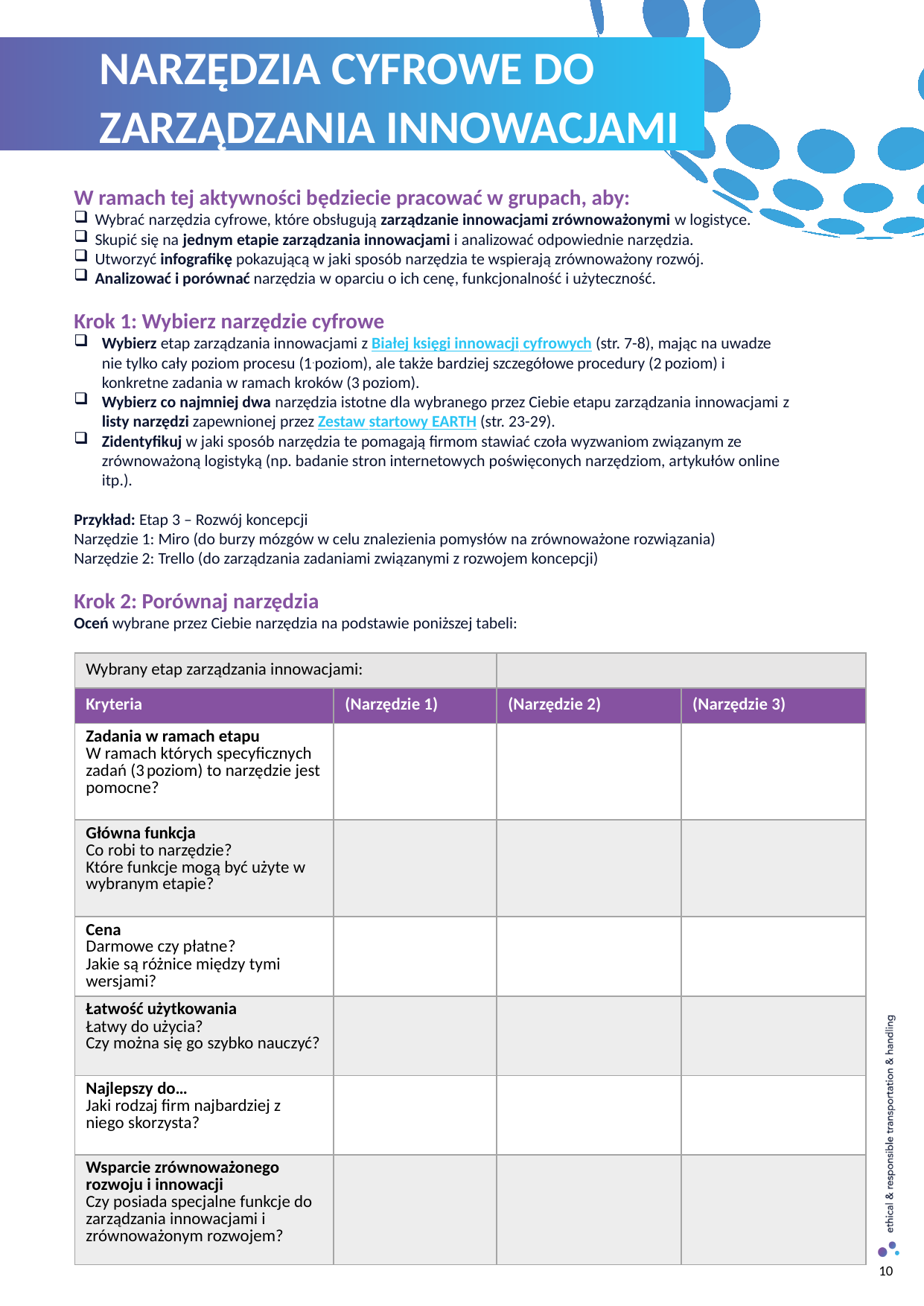

NARZĘDZIA CYFROWE DO ZARZĄDZANIA INNOWACJAMI
W ramach tej aktywności będziecie pracować w grupach, aby:
Wybrać narzędzia cyfrowe, które obsługują zarządzanie innowacjami zrównoważonymi w logistyce.
Skupić się na jednym etapie zarządzania innowacjami i analizować odpowiednie narzędzia.
Utworzyć infografikę pokazującą w jaki sposób narzędzia te wspierają zrównoważony rozwój.
Analizować i porównać narzędzia w oparciu o ich cenę, funkcjonalność i użyteczność.

Krok 1: Wybierz narzędzie cyfrowe
Wybierz etap zarządzania innowacjami z Białej księgi innowacji cyfrowych (str. 7-8), mając na uwadze nie tylko cały poziom procesu (1.poziom), ale także bardziej szczegółowe procedury (2 poziom) i konkretne zadania w ramach kroków (3 poziom).
Wybierz co najmniej dwa narzędzia istotne dla wybranego przez Ciebie etapu zarządzania innowacjami z listy narzędzi zapewnionej przez Zestaw startowy EARTH (str. 23-29).
Zidentyfikuj w jaki sposób narzędzia te pomagają firmom stawiać czoła wyzwaniom związanym ze zrównoważoną logistyką (np. badanie stron internetowych poświęconych narzędziom, artykułów online itp.).

Przykład: Etap 3 – Rozwój koncepcji
Narzędzie 1: Miro (do burzy mózgów w celu znalezienia pomysłów na zrównoważone rozwiązania)
Narzędzie 2: Trello (do zarządzania zadaniami związanymi z rozwojem koncepcji)

Krok 2: Porównaj narzędzia
Oceń wybrane przez Ciebie narzędzia na podstawie poniższej tabeli:

| Wybrany etap zarządzania innowacjami: |  |  |  |
| --- | --- | --- | --- |
| Kryteria | (Narzędzie 1) | (Narzędzie 2) | (Narzędzie 3) |
| Zadania w ramach etapu W ramach których specyficznych zadań (3 poziom) to narzędzie jest pomocne? |  |  |  |
| Główna funkcja Co robi to narzędzie? Które funkcje mogą być użyte w wybranym etapie? |  |  |  |
| Cena Darmowe czy płatne? Jakie są różnice między tymi wersjami? |  |  |  |
| Łatwość użytkowania Łatwy do użycia? Czy można się go szybko nauczyć? |  |  |  |
| Najlepszy do… Jaki rodzaj firm najbardziej z niego skorzysta? |  |  |  |
| Wsparcie zrównoważonego rozwoju i innowacji Czy posiada specjalne funkcje do zarządzania innowacjami i zrównoważonym rozwojem? |  |  |  |
10